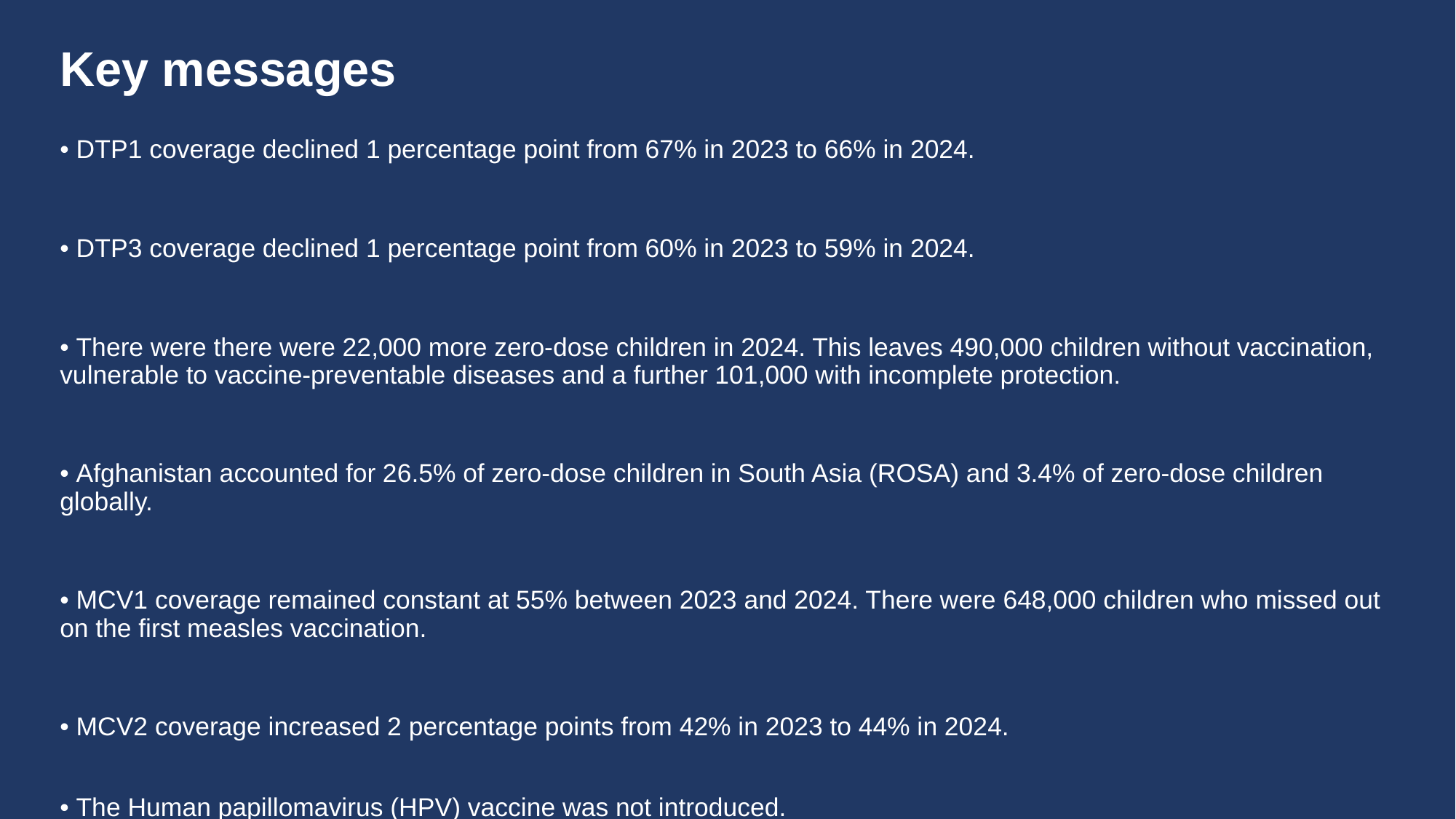

# Key messages
• DTP1 coverage declined 1 percentage point from 67% in 2023 to 66% in 2024.

• DTP3 coverage declined 1 percentage point from 60% in 2023 to 59% in 2024.

• There were there were 22,000 more zero-dose children in 2024. This leaves 490,000 children without vaccination, vulnerable to vaccine-preventable diseases and a further 101,000 with incomplete protection.

• Afghanistan accounted for 26.5% of zero-dose children in South Asia (ROSA) and 3.4% of zero-dose children globally.

• MCV1 coverage remained constant at 55% between 2023 and 2024. There were 648,000 children who missed out on the first measles vaccination.

• MCV2 coverage increased 2 percentage points from 42% in 2023 to 44% in 2024.

• The Human papillomavirus (HPV) vaccine was not introduced.